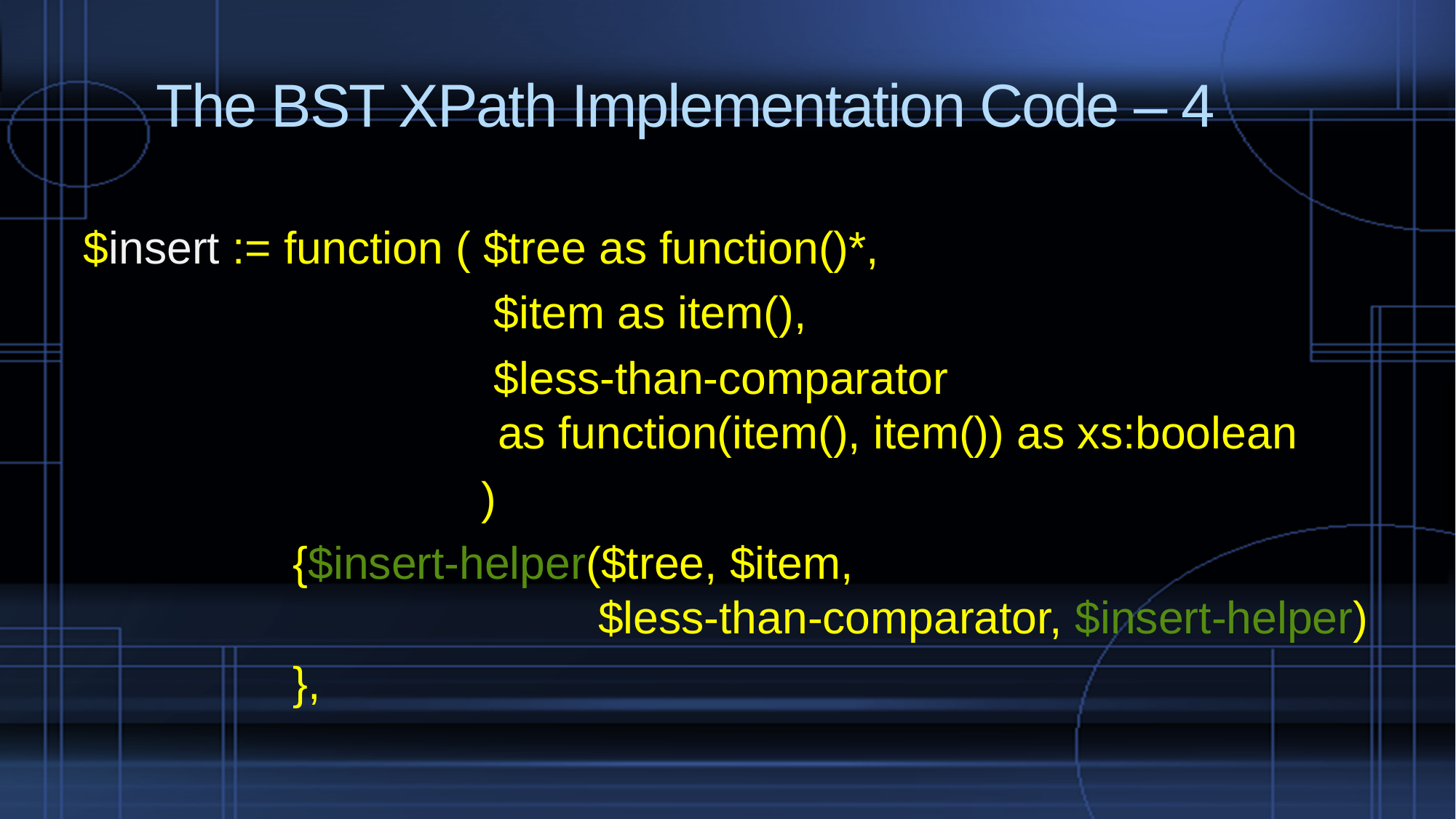

# The BST XPath Implementation Code – 4
 $insert := function ( $tree as function()*,
	                         $item as item(),
	                         $less-than-comparator
                                  as function(item(), item()) as xs:boolean
	                        )
	         {$insert-helper($tree, $item,
                                          $less-than-comparator, $insert-helper)
	         },